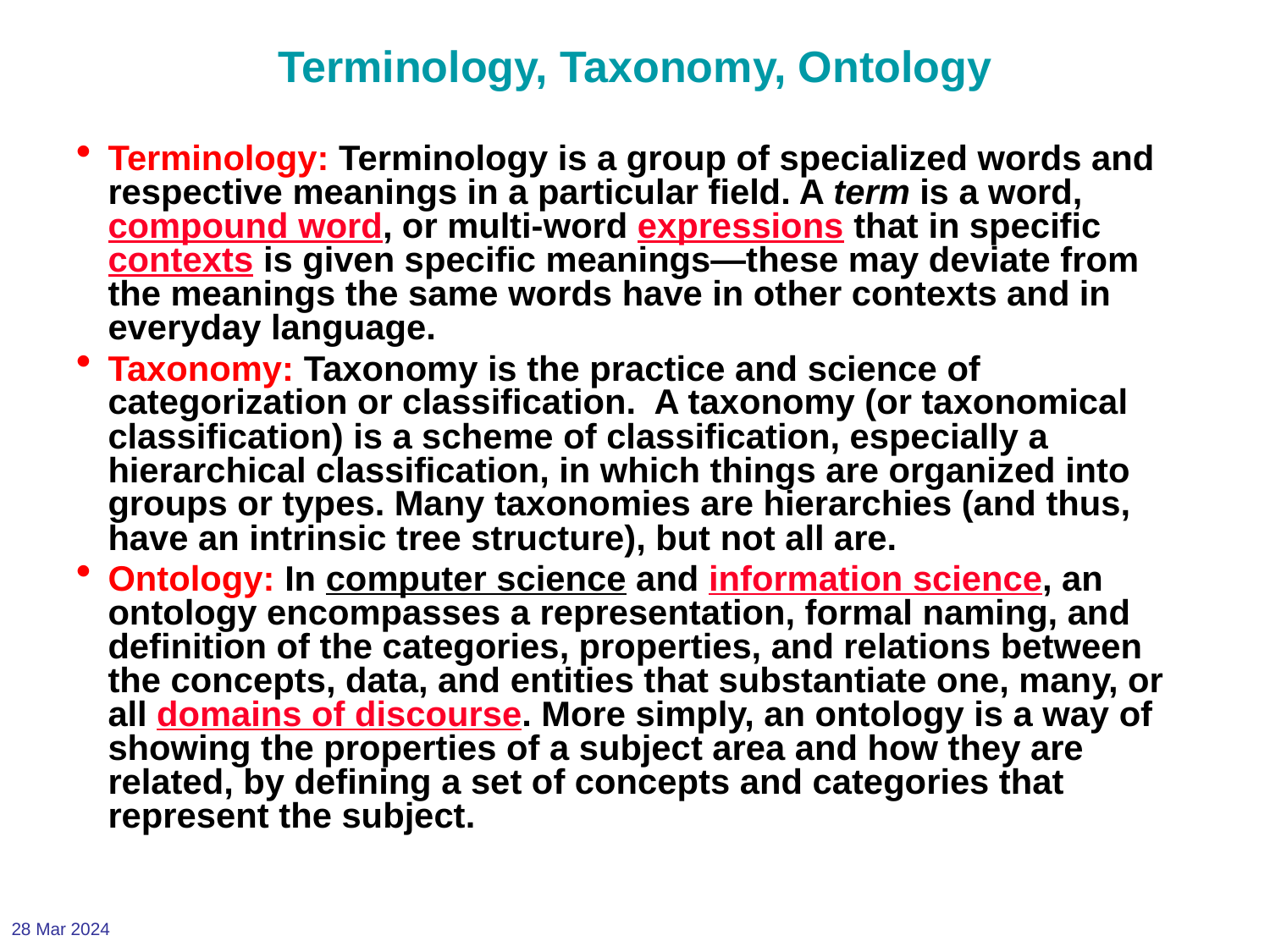

# Terminology, Taxonomy, Ontology
Terminology: Terminology is a group of specialized words and respective meanings in a particular field. A term is a word, compound word, or multi-word expressions that in specific contexts is given specific meanings—these may deviate from the meanings the same words have in other contexts and in everyday language.
Taxonomy: Taxonomy is the practice and science of categorization or classification.  A taxonomy (or taxonomical classification) is a scheme of classification, especially a hierarchical classification, in which things are organized into groups or types. Many taxonomies are hierarchies (and thus, have an intrinsic tree structure), but not all are.
Ontology: In computer science and information science, an ontology encompasses a representation, formal naming, and definition of the categories, properties, and relations between the concepts, data, and entities that substantiate one, many, or all domains of discourse. More simply, an ontology is a way of showing the properties of a subject area and how they are related, by defining a set of concepts and categories that represent the subject.
28 Mar 2024